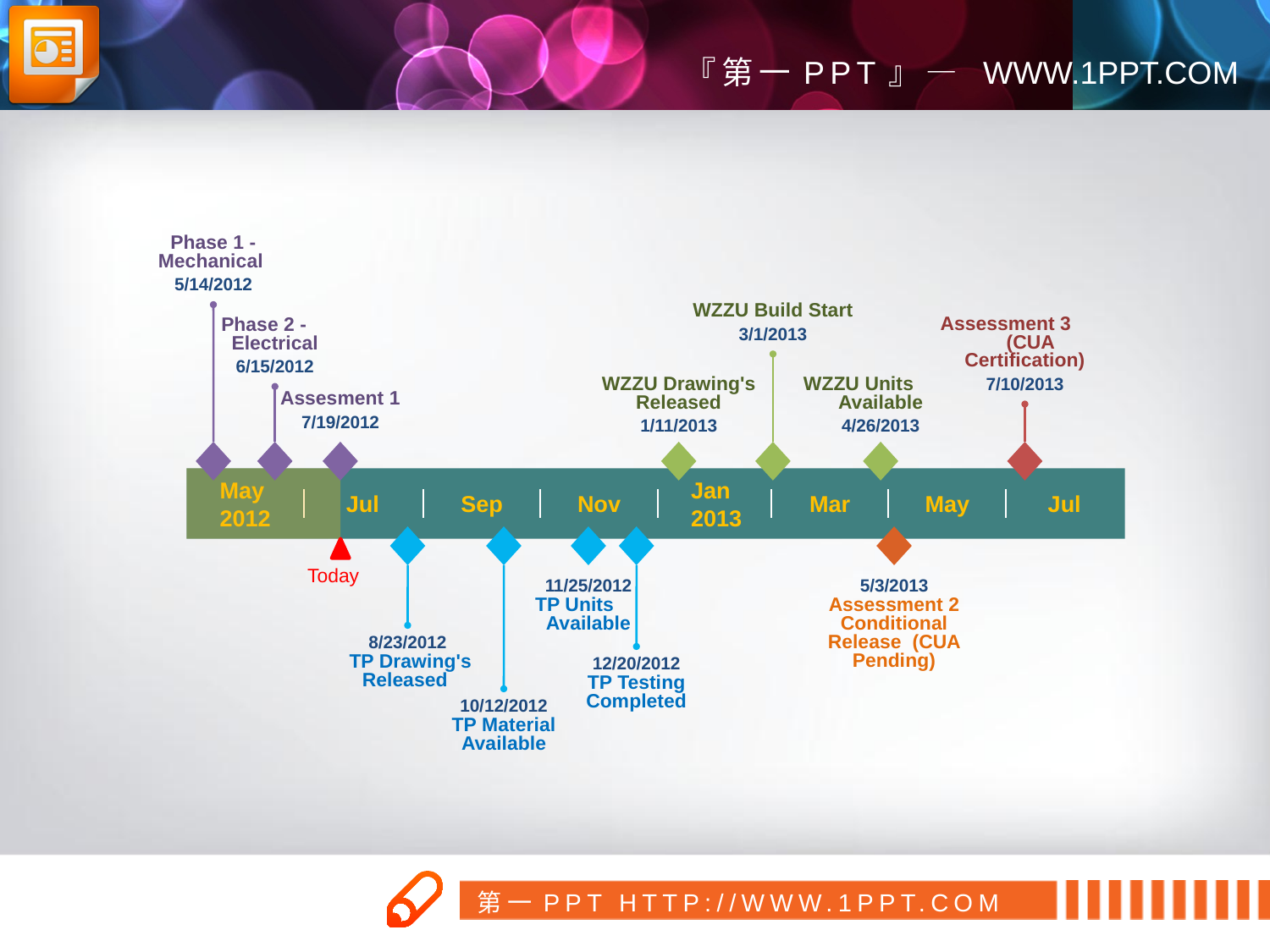

Phase 1 - Mechanical
5/14/2012
WZZU Build Start
Phase 2 -     Electrical
3/1/2013
Assessment 3          (CUA Certification)
6/15/2012
WZZU Drawing's Released
WZZU Units         Available
7/10/2013
Assesment 1
7/19/2012
1/11/2013
4/26/2013

May
2012

Jul
Sep
Nov
Jan
2013
Mar
May
Jul

Today
11/25/2012
5/3/2013
TP Units      Available
Assessment 2 Conditional Release  (CUA Pending)
8/23/2012
12/20/2012
 TP Drawing's Released
TP Testing Completed
10/12/2012
TP Material Available